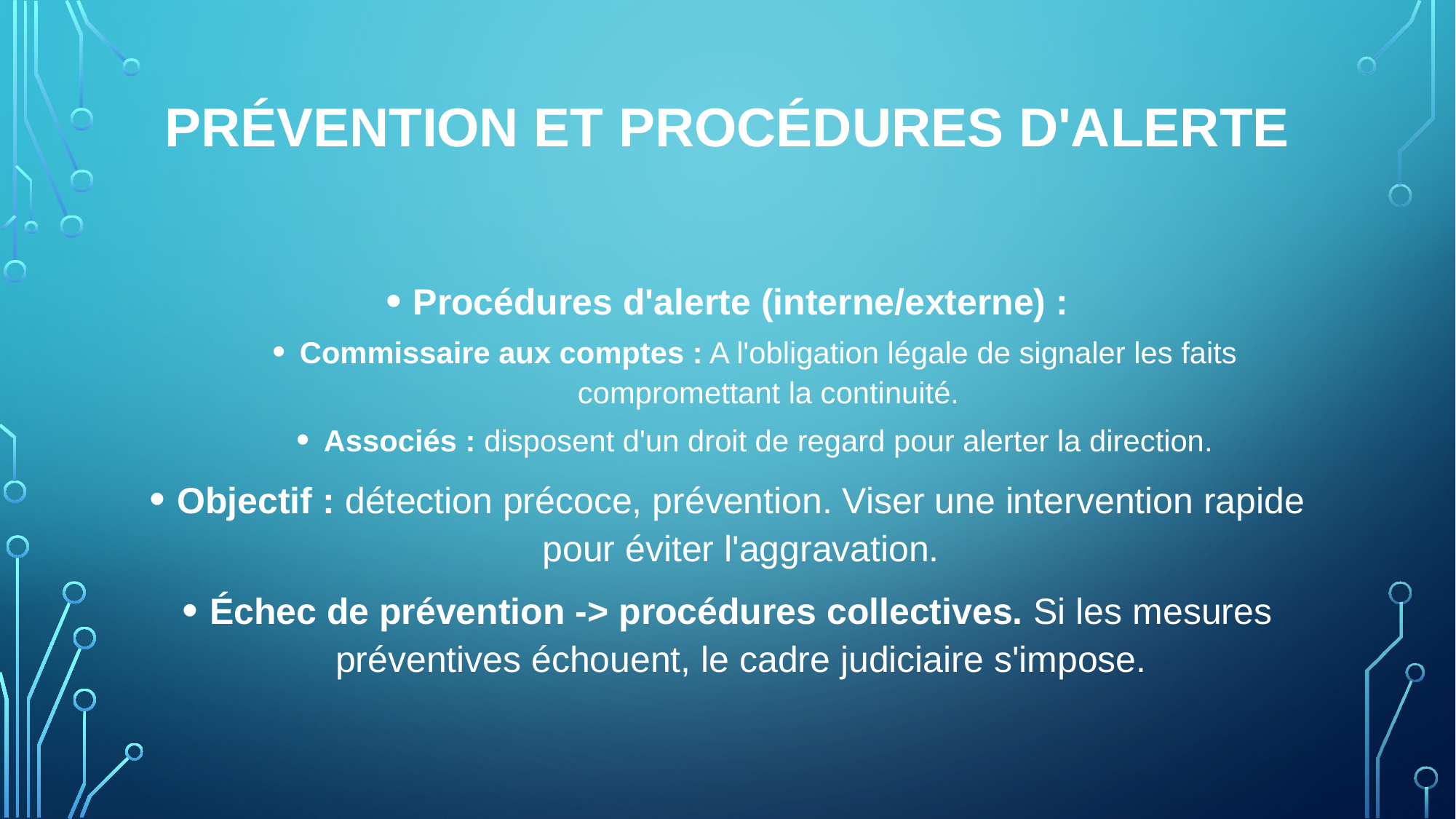

# Prévention et Procédures d'Alerte
Procédures d'alerte (interne/externe) :
Commissaire aux comptes : A l'obligation légale de signaler les faits compromettant la continuité.
Associés : disposent d'un droit de regard pour alerter la direction.
Objectif : détection précoce, prévention. Viser une intervention rapide pour éviter l'aggravation.
Échec de prévention -> procédures collectives. Si les mesures préventives échouent, le cadre judiciaire s'impose.